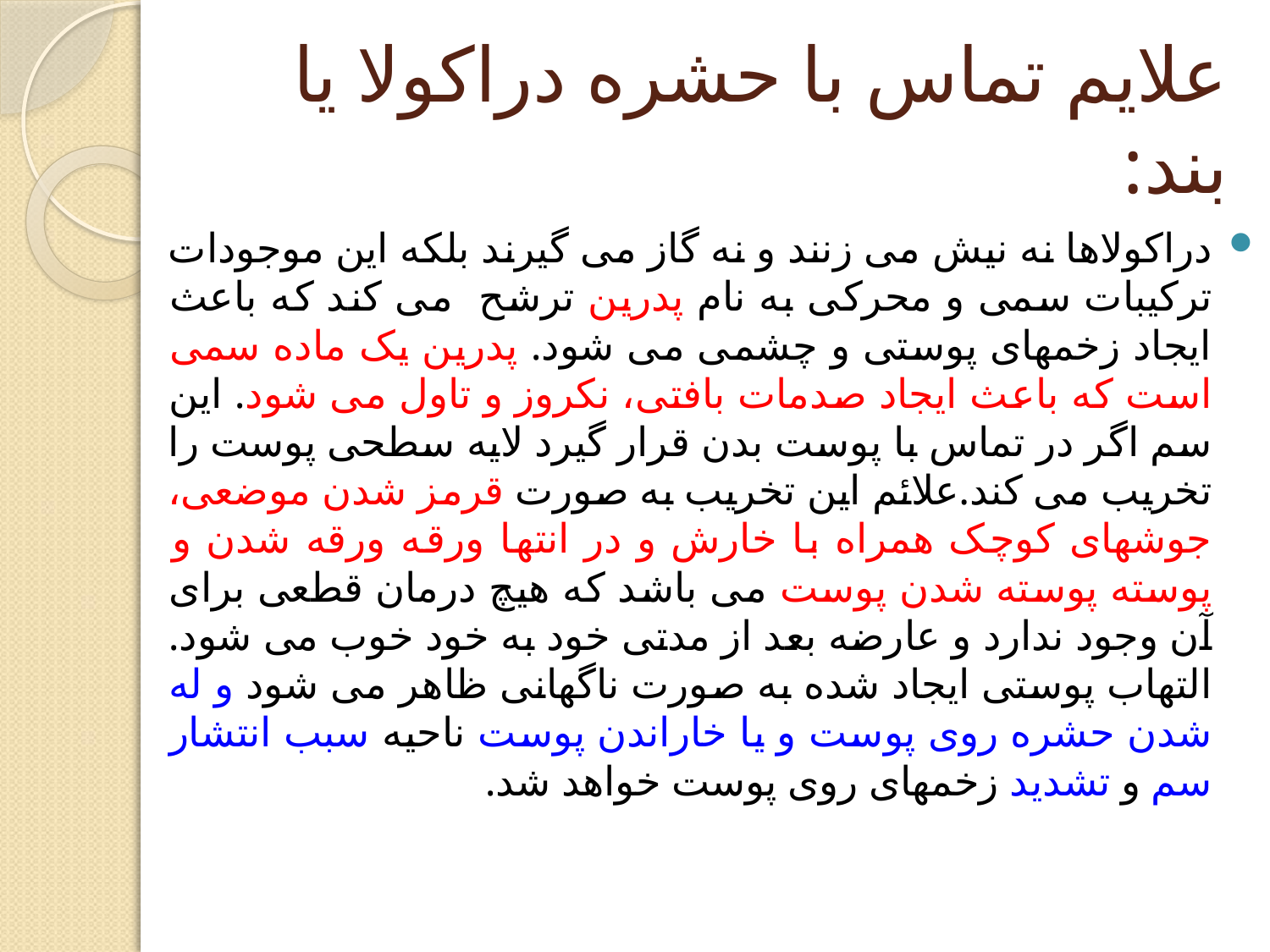

# علایم تماس با حشره دراکولا یا  بند:
دراکولاها نه نیش می زنند و نه گاز می گیرند بلکه این موجودات ترکیبات سمی و محرکی به نام پدرین ترشح  می کند که باعث ایجاد زخمهای پوستی و چشمی می شود. پدرین یک ماده سمی است که باعث ایجاد صدمات بافتی، نکروز و تاول می شود. این سم اگر در تماس با پوست بدن قرار گیرد لایه سطحی پوست را تخریب می کند.علائم این تخریب به صورت قرمز شدن موضعی، جوشهای کوچک همراه با خارش و در انتها ورقه ورقه شدن و پوسته پوسته شدن پوست می باشد که هیچ درمان قطعی برای آن وجود ندارد و عارضه بعد از مدتی خود به خود خوب می شود. التهاب پوستی ایجاد شده به صورت ناگهانی ظاهر می شود و له شدن حشره روی پوست و یا خاراندن پوست ناحیه سبب انتشار سم و تشدید زخمهای روی پوست خواهد شد.